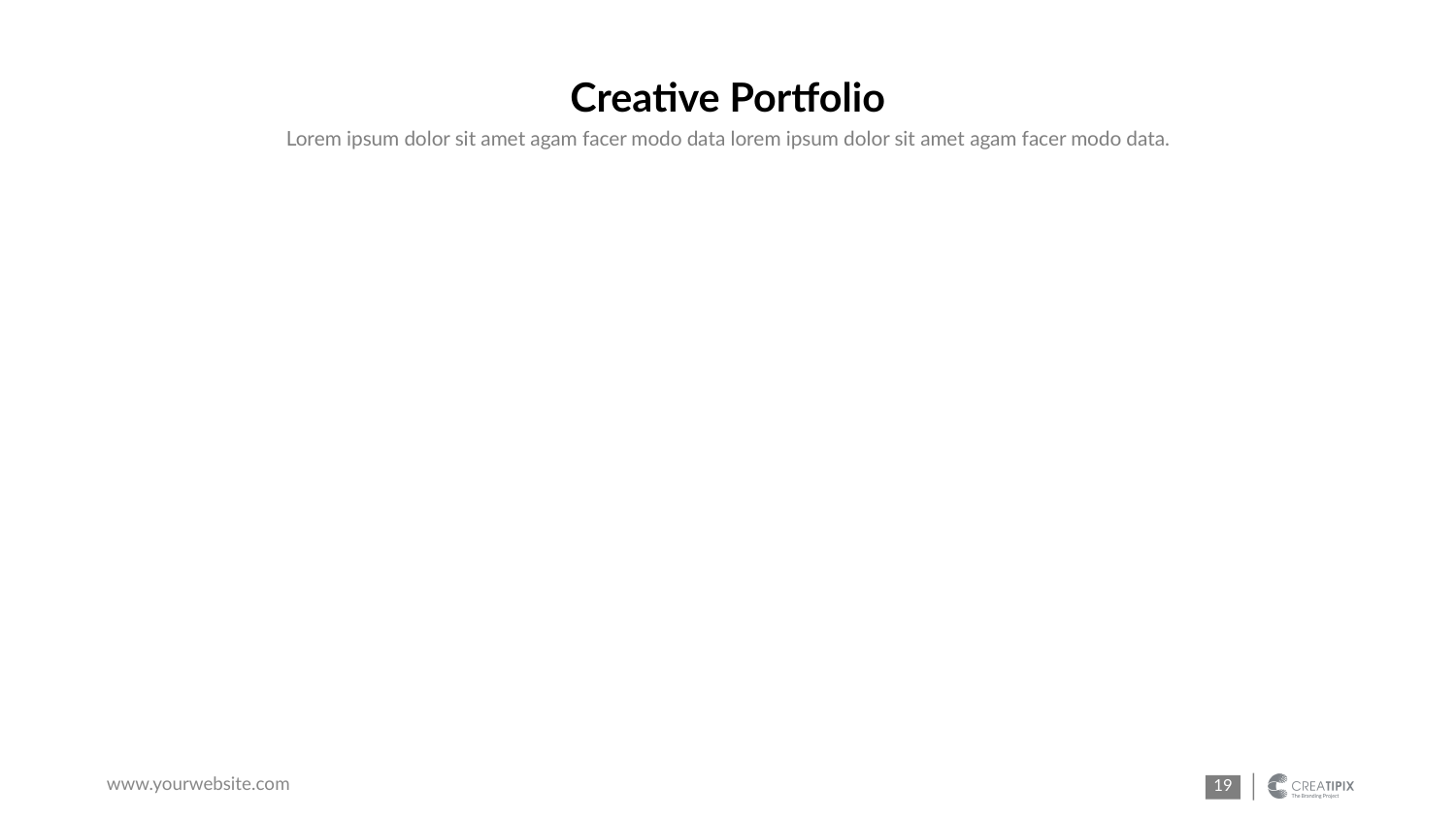

# Creative Portfolio
Lorem ipsum dolor sit amet agam facer modo data lorem ipsum dolor sit amet agam facer modo data.

19
www.yourwebsite.com